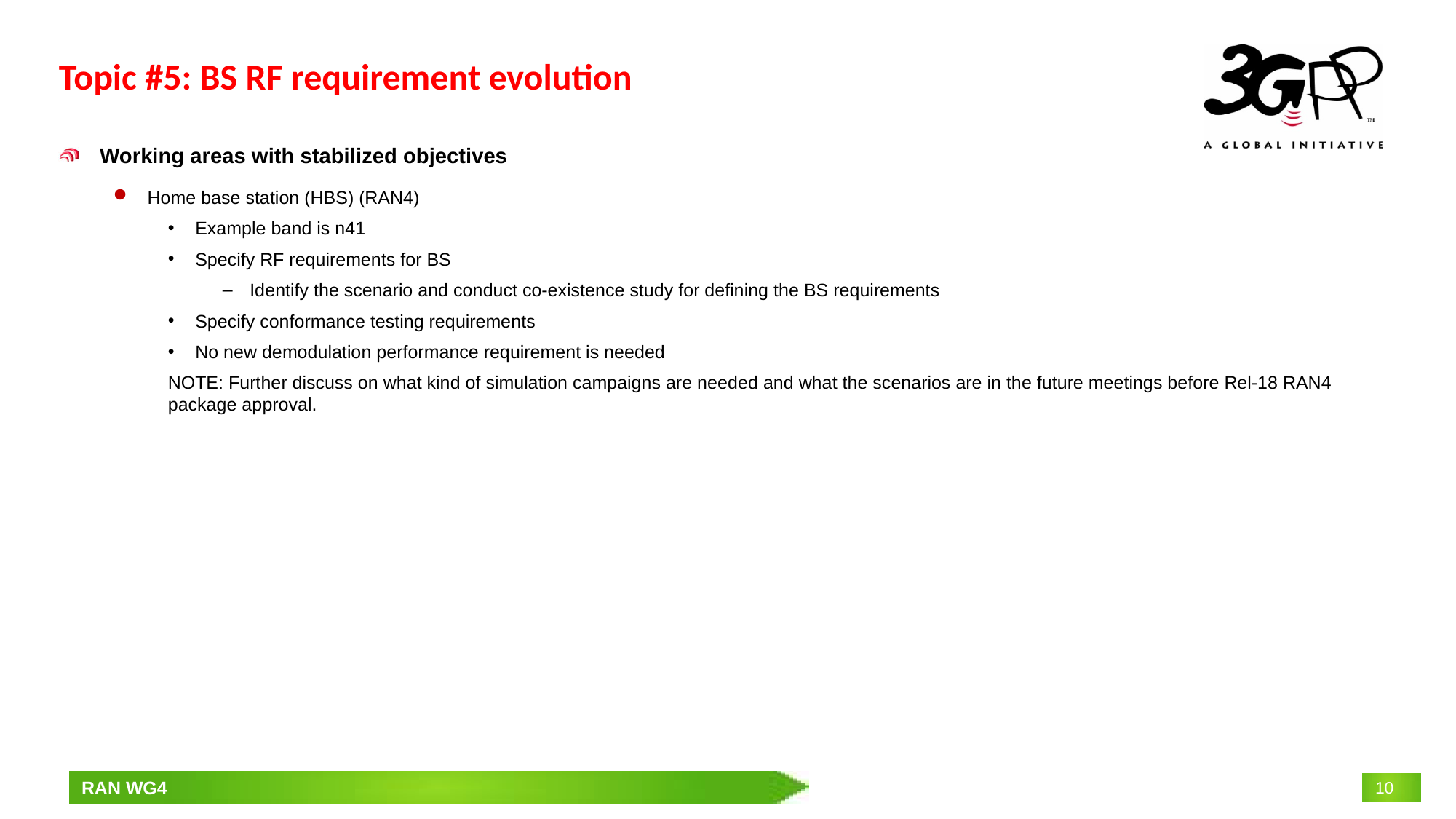

# Topic #5: BS RF requirement evolution
Working areas with stabilized objectives
Home base station (HBS) (RAN4)
Example band is n41
Specify RF requirements for BS
Identify the scenario and conduct co-existence study for defining the BS requirements
Specify conformance testing requirements
No new demodulation performance requirement is needed
NOTE: Further discuss on what kind of simulation campaigns are needed and what the scenarios are in the future meetings before Rel-18 RAN4 package approval.